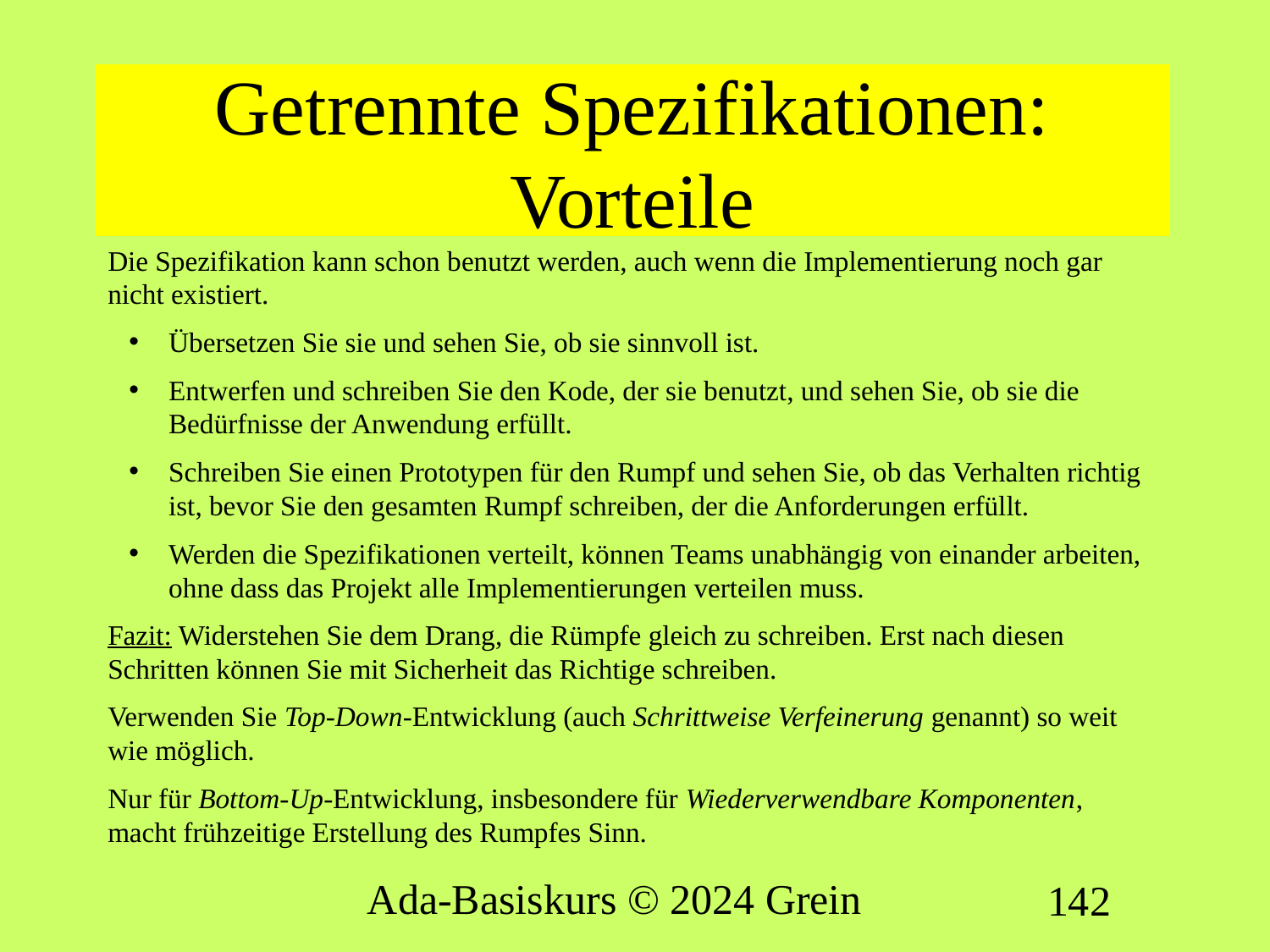

# Getrennte Spezifikationen: Vorteile
Die Spezifikation kann schon benutzt werden, auch wenn die Implementierung noch gar nicht existiert.
Übersetzen Sie sie und sehen Sie, ob sie sinnvoll ist.
Entwerfen und schreiben Sie den Kode, der sie benutzt, und sehen Sie, ob sie die Bedürfnisse der Anwendung erfüllt.
Schreiben Sie einen Prototypen für den Rumpf und sehen Sie, ob das Verhalten richtig ist, bevor Sie den gesamten Rumpf schreiben, der die Anforderungen erfüllt.
Werden die Spezifikationen verteilt, können Teams unabhängig von einander arbeiten, ohne dass das Projekt alle Implementierungen verteilen muss.
Fazit: Widerstehen Sie dem Drang, die Rümpfe gleich zu schreiben. Erst nach diesen Schritten können Sie mit Sicherheit das Richtige schreiben.
Verwenden Sie Top-Down-Entwicklung (auch Schrittweise Verfeinerung genannt) so weit wie möglich.
Nur für Bottom-Up-Entwicklung, insbesondere für Wiederverwendbare Komponenten, macht frühzeitige Erstellung des Rumpfes Sinn.
Ada-Basiskurs © 2024 Grein
142